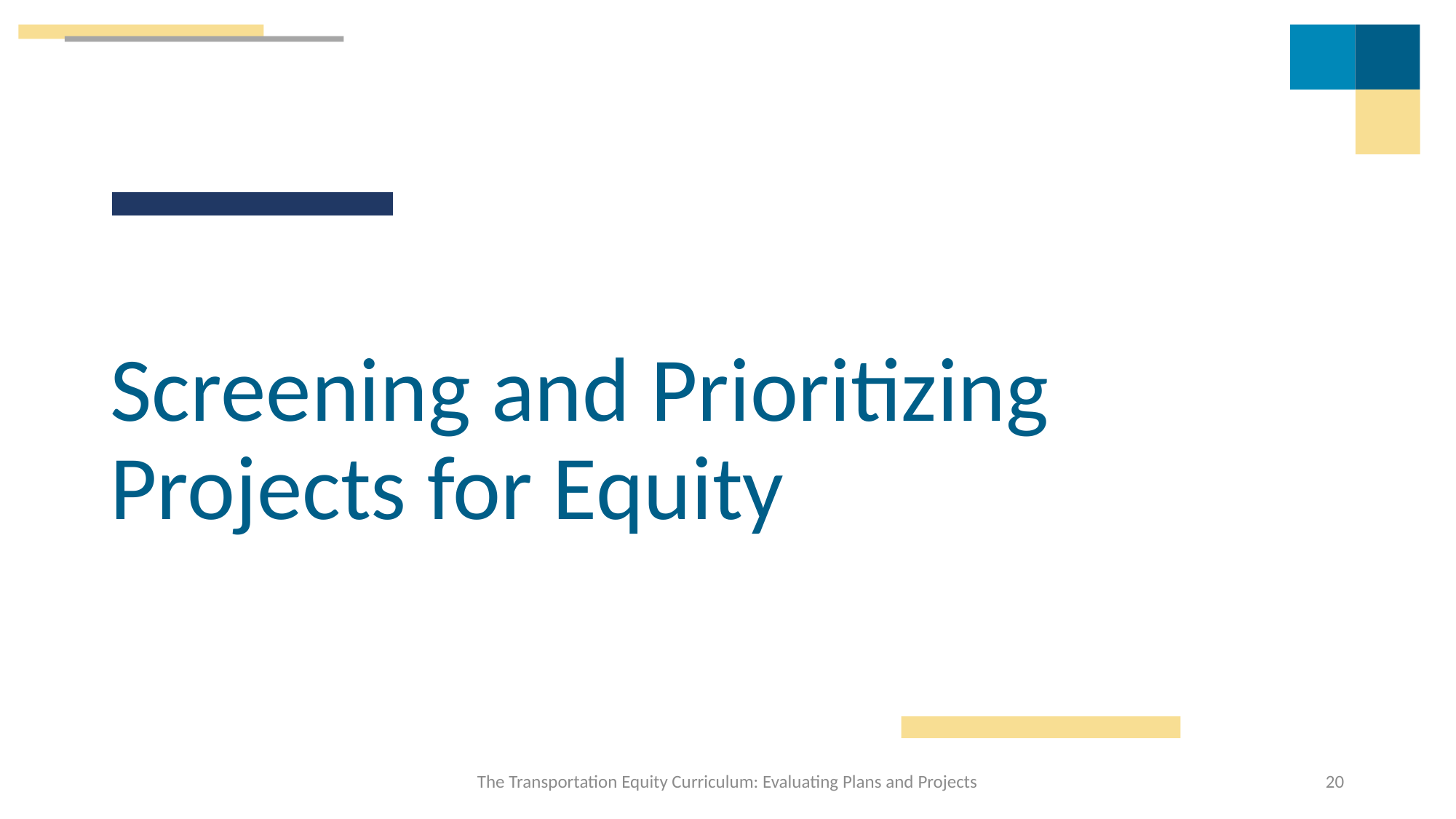

# Screening and Prioritizing Projects for Equity

The Transportation Equity Curriculum: Evaluating Plans and Projects
20